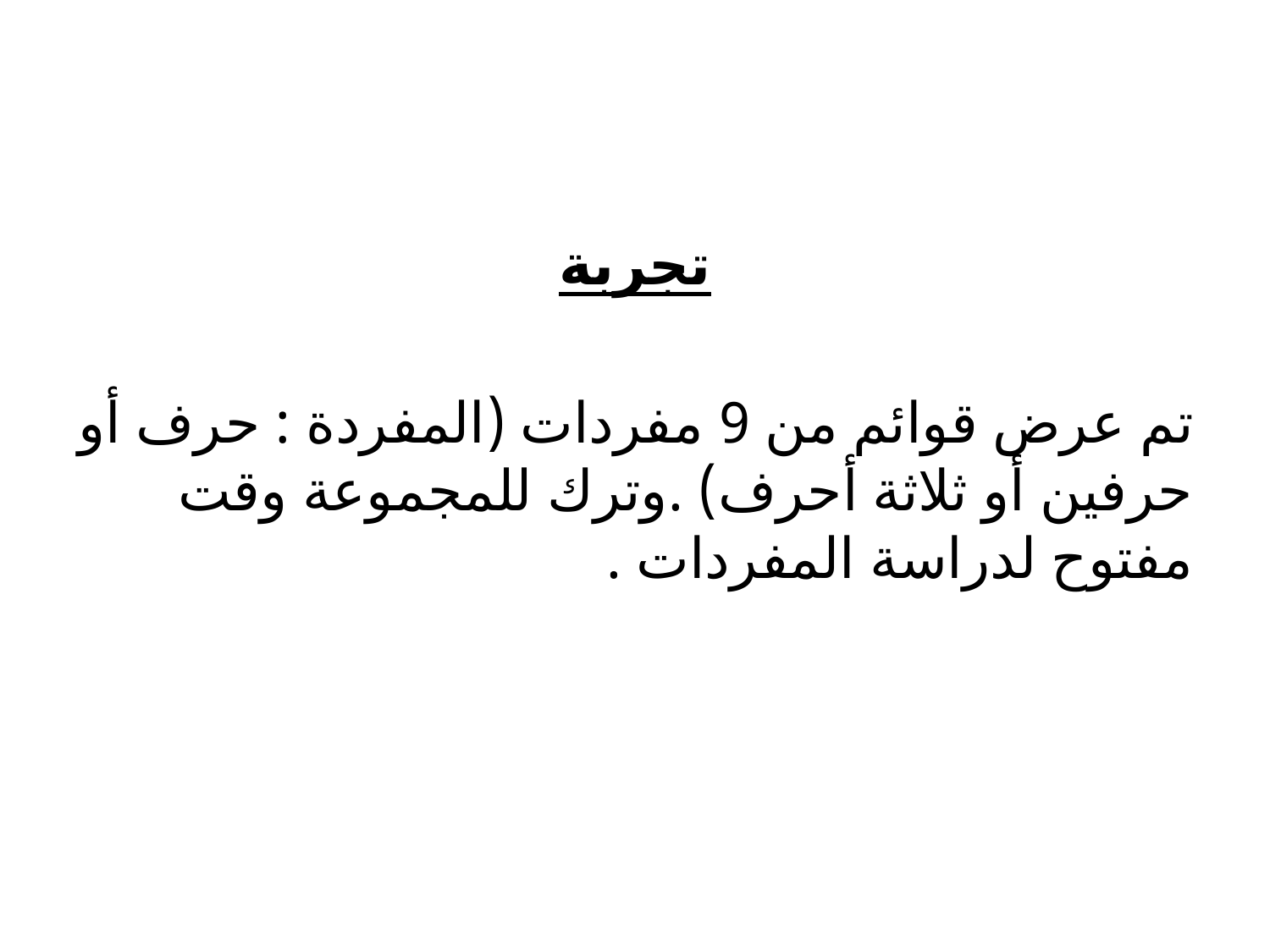

#
تجربة

تم عرض قوائم من 9 مفردات (المفردة : حرف أو حرفين أو ثلاثة أحرف) .وترك للمجموعة وقت مفتوح لدراسة المفردات .